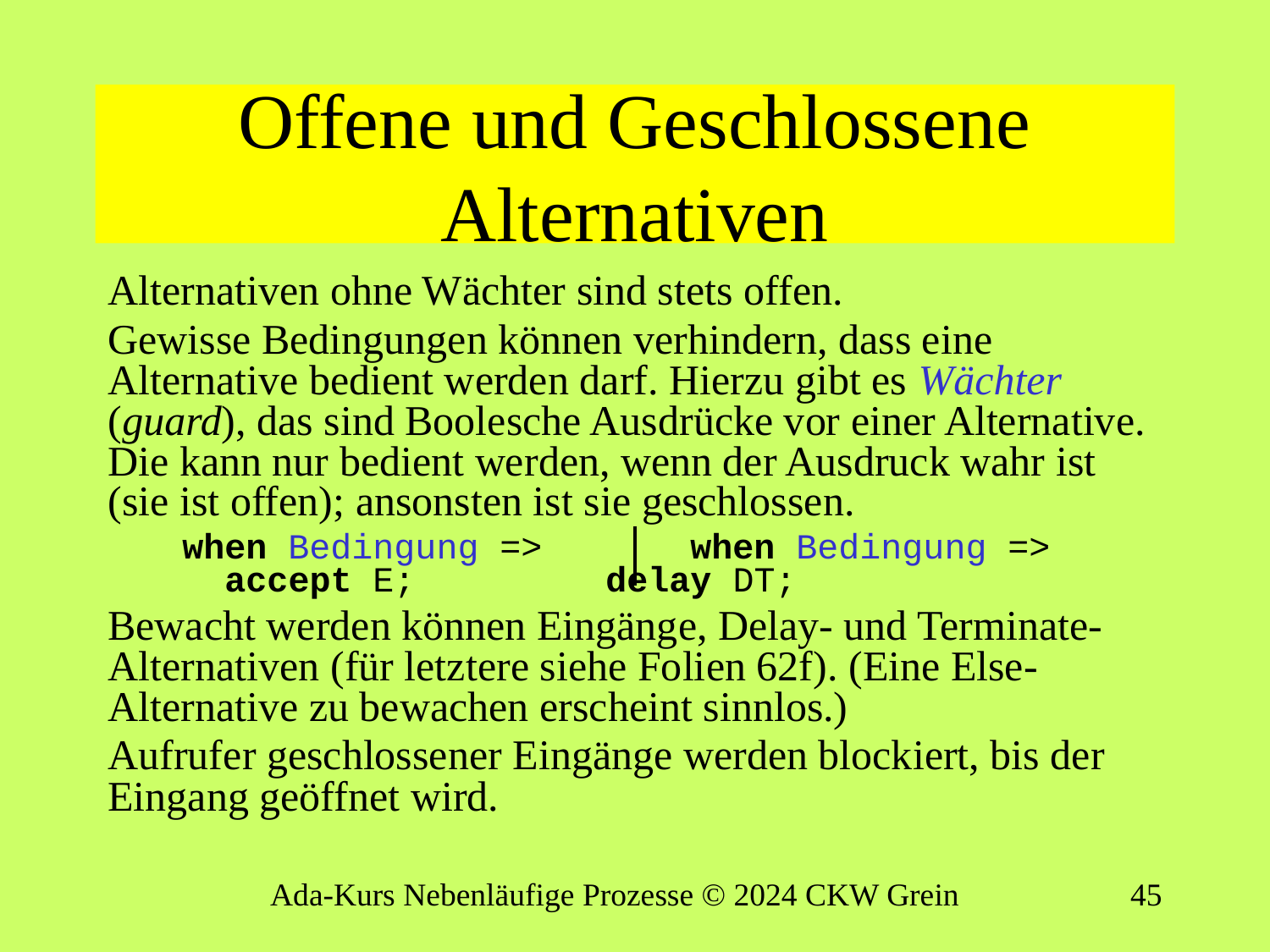

# Offene und Geschlossene Alternativen
Alternativen ohne Wächter sind stets offen.
Gewisse Bedingungen können verhindern, dass eine Alternative bedient werden darf. Hierzu gibt es Wächter (guard), das sind Boolesche Ausdrücke vor einer Alternative. Die kann nur bedient werden, wenn der Ausdruck wahr ist (sie ist offen); ansonsten ist sie geschlossen.
when Bedingung =>		when Bedingung =>
  accept E;		  delay DT;
Bewacht werden können Eingänge, Delay- und Terminate-Alternativen (für letztere siehe Folien 62f). (Eine Else-Alternative zu bewachen erscheint sinnlos.)
Aufrufer geschlossener Eingänge werden blockiert, bis der Eingang geöffnet wird.
Ada-Kurs Nebenläufige Prozesse © 2024 CKW Grein
45